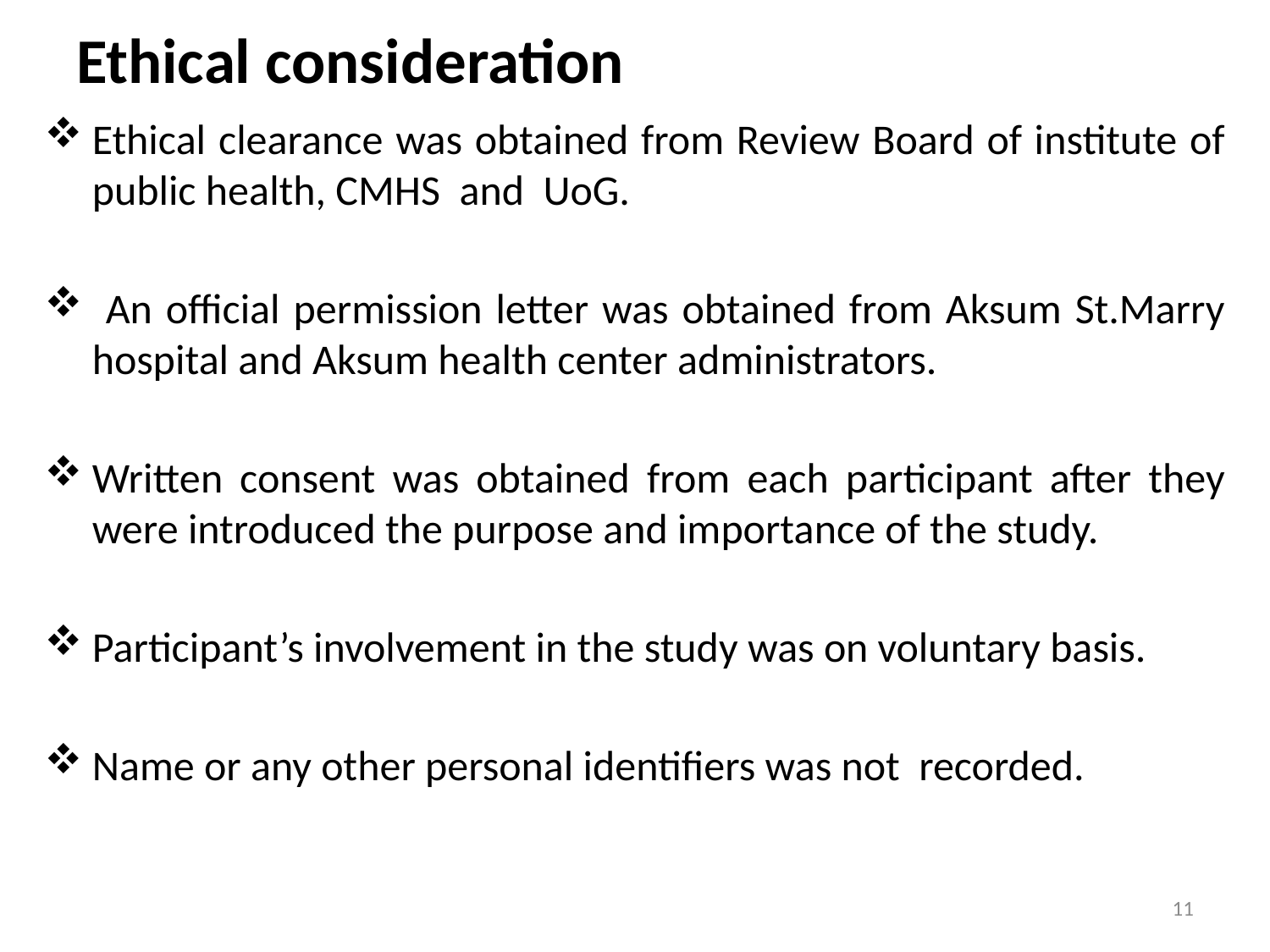

# Ethical consideration
Ethical clearance was obtained from Review Board of institute of public health, CMHS  and  UoG.

 An official permission letter was obtained from Aksum St.Marry hospital and Aksum health center administrators.

Written consent was obtained from each participant after they were introduced the purpose and importance of the study.

Participant’s involvement in the study was on voluntary basis.

Name or any other personal identifiers was not  recorded.
11